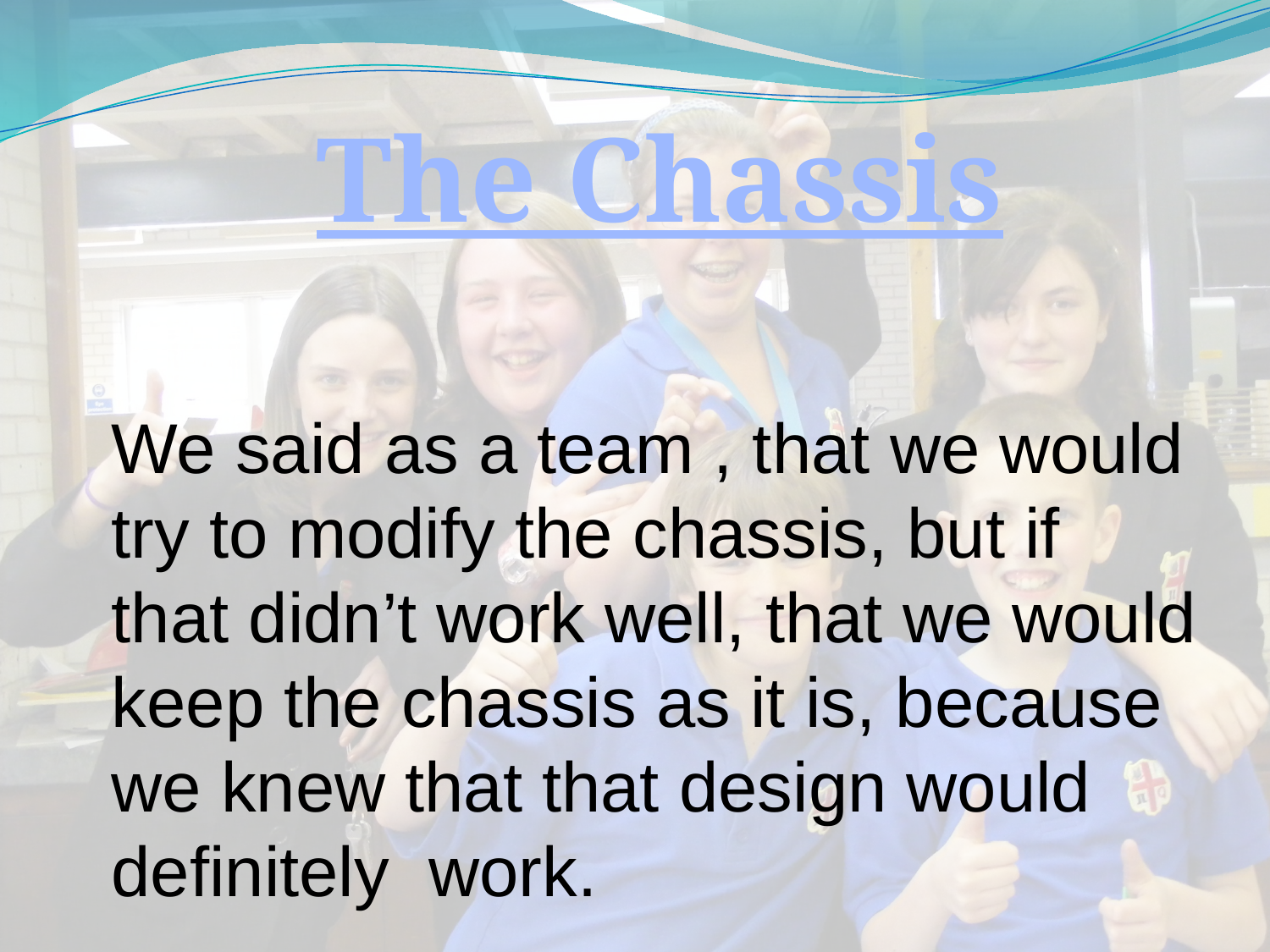

The Chassis
We said as a team , that we would try to modify the chassis, but if that didn’t work well, that we would keep the chassis as it is, because we knew that that design would definitely  work.